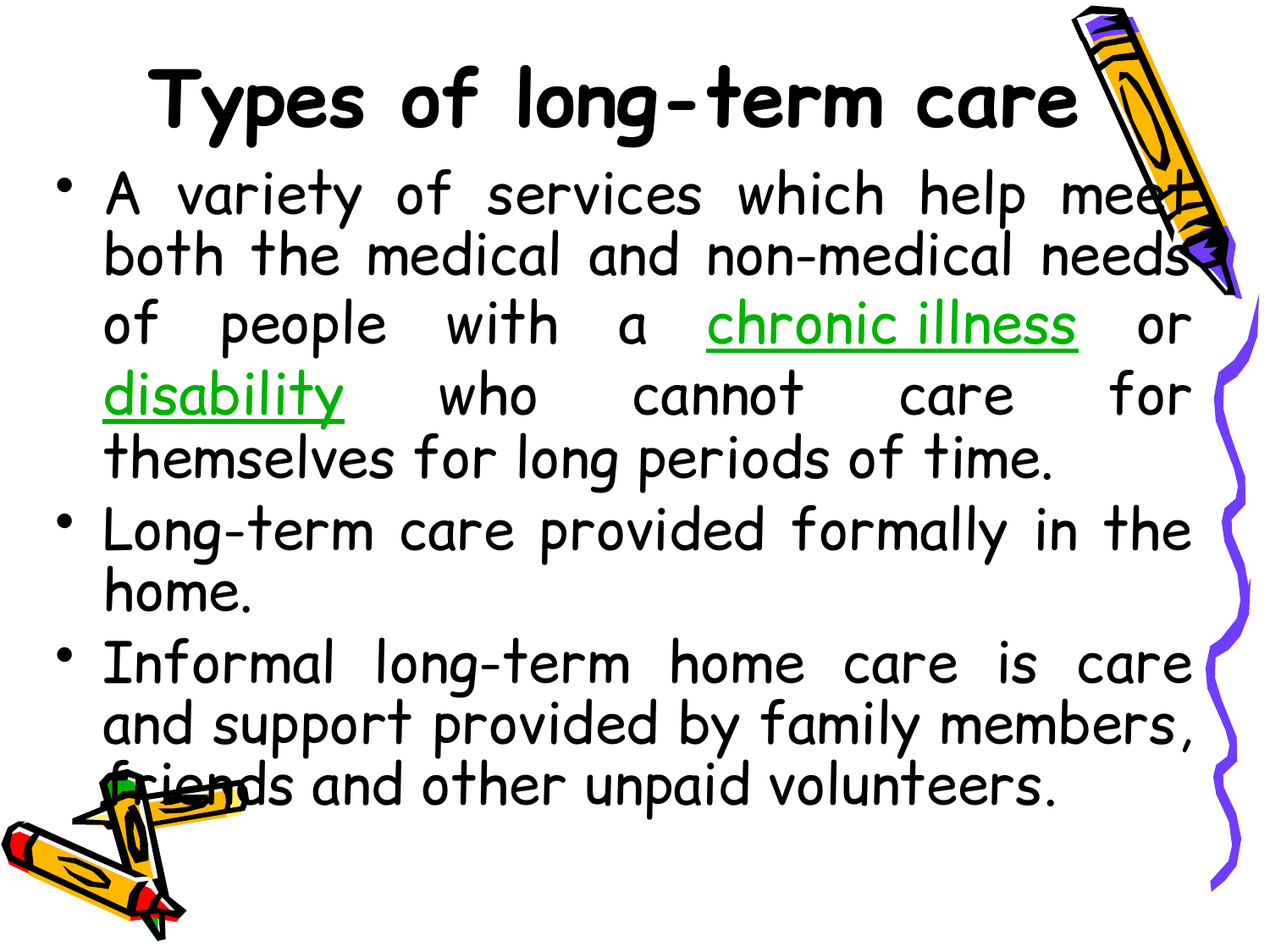

# Types of long-term care
A variety of services which help meet both the medical and non-medical needs of people with a chronic illness or disability who cannot care for themselves for long periods of time.
Long-term care provided formally in the home.
Informal long-term home care is care and support provided by family members, friends and other unpaid volunteers.